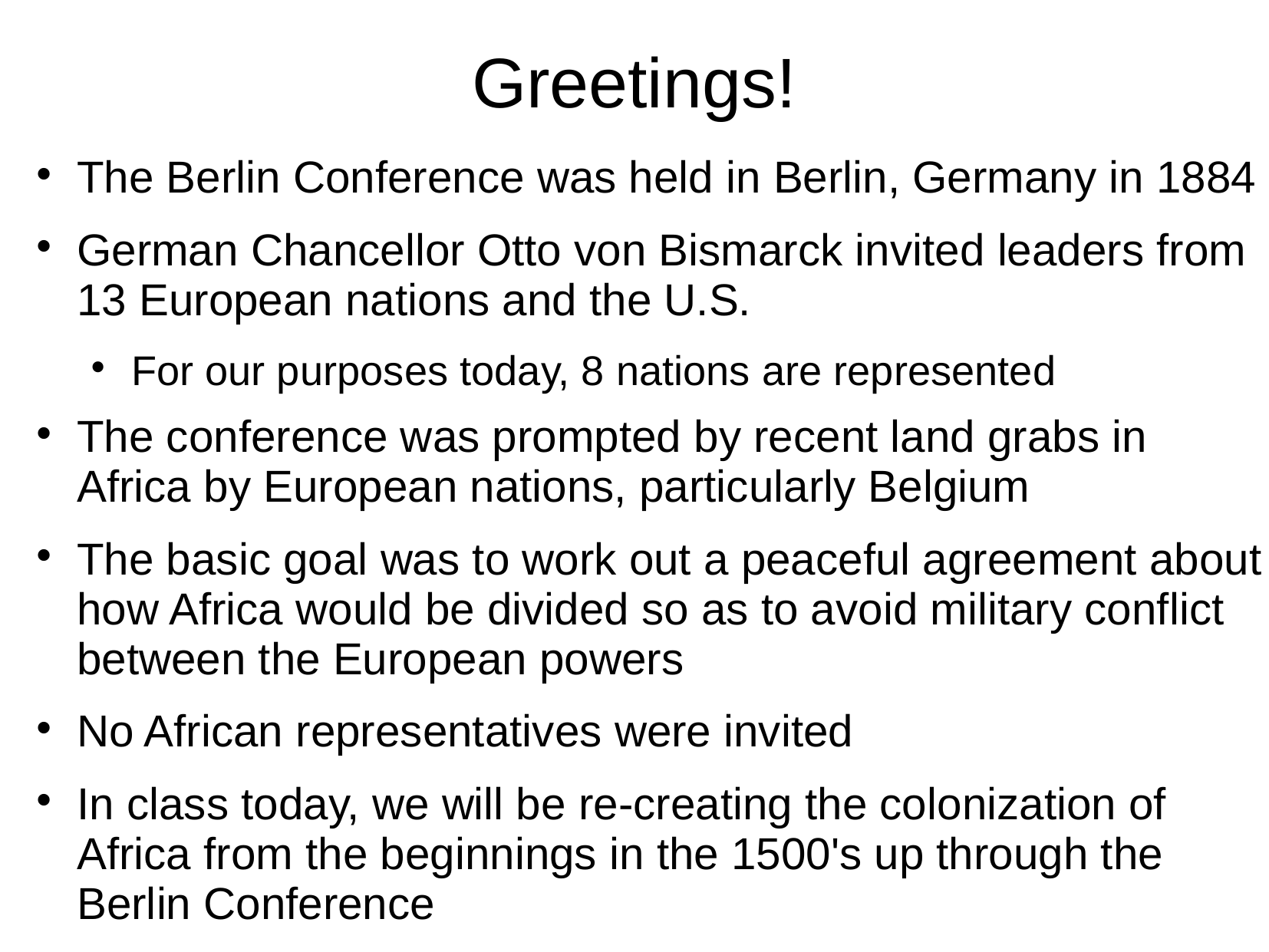

# Greetings!
The Berlin Conference was held in Berlin, Germany in 1884
German Chancellor Otto von Bismarck invited leaders from 13 European nations and the U.S.
For our purposes today, 8 nations are represented
The conference was prompted by recent land grabs in Africa by European nations, particularly Belgium
The basic goal was to work out a peaceful agreement about how Africa would be divided so as to avoid military conflict between the European powers
No African representatives were invited
In class today, we will be re-creating the colonization of Africa from the beginnings in the 1500's up through the Berlin Conference